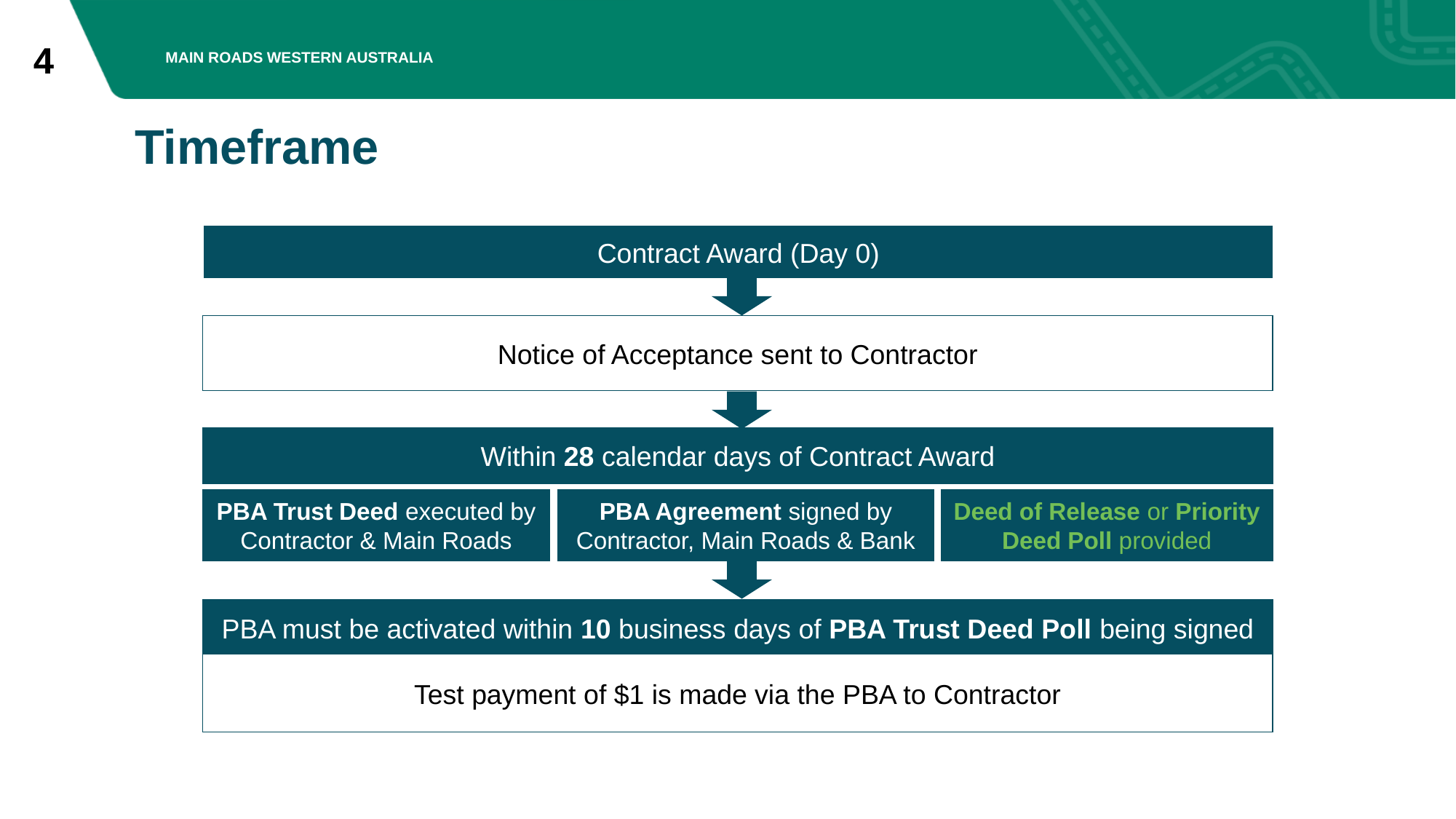

# Timeframe
Contract Award (Day 0)

Notice of Acceptance sent to Contractor

Within 28 calendar days of Contract Award
PBA Trust Deed executed by Contractor & Main Roads
PBA Agreement signed by Contractor, Main Roads & Bank
Deed of Release or Priority Deed Poll provided

PBA must be activated within 10 business days of PBA Trust Deed Poll being signed
Test payment of $1 is made via the PBA to Contractor